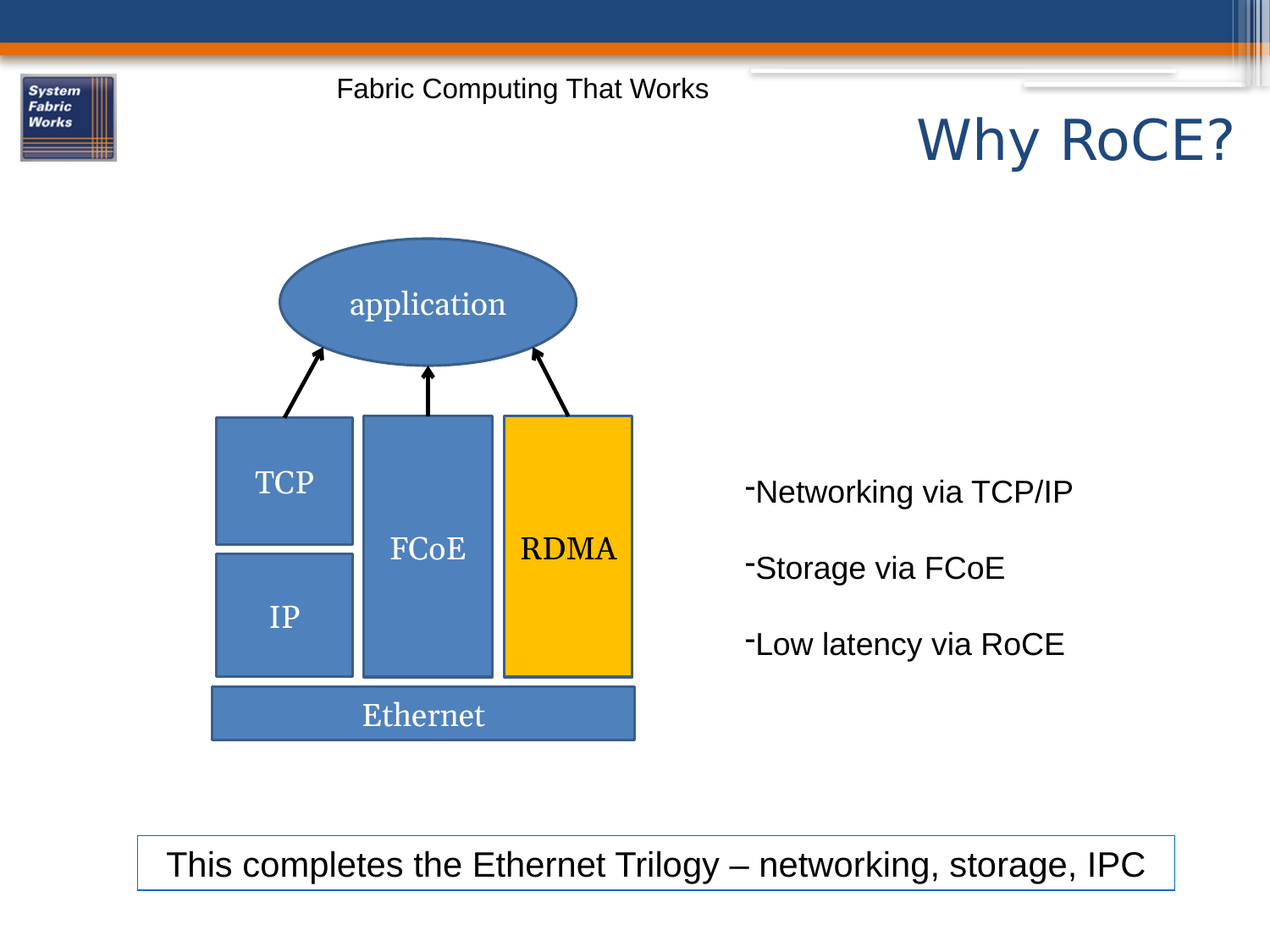

# Why RoCE?
application
FCoE
RDMA
TCP
Networking via TCP/IP

Storage via FCoE

Low latency via RoCE
IP
Ethernet
This completes the Ethernet Trilogy – networking, storage, IPC